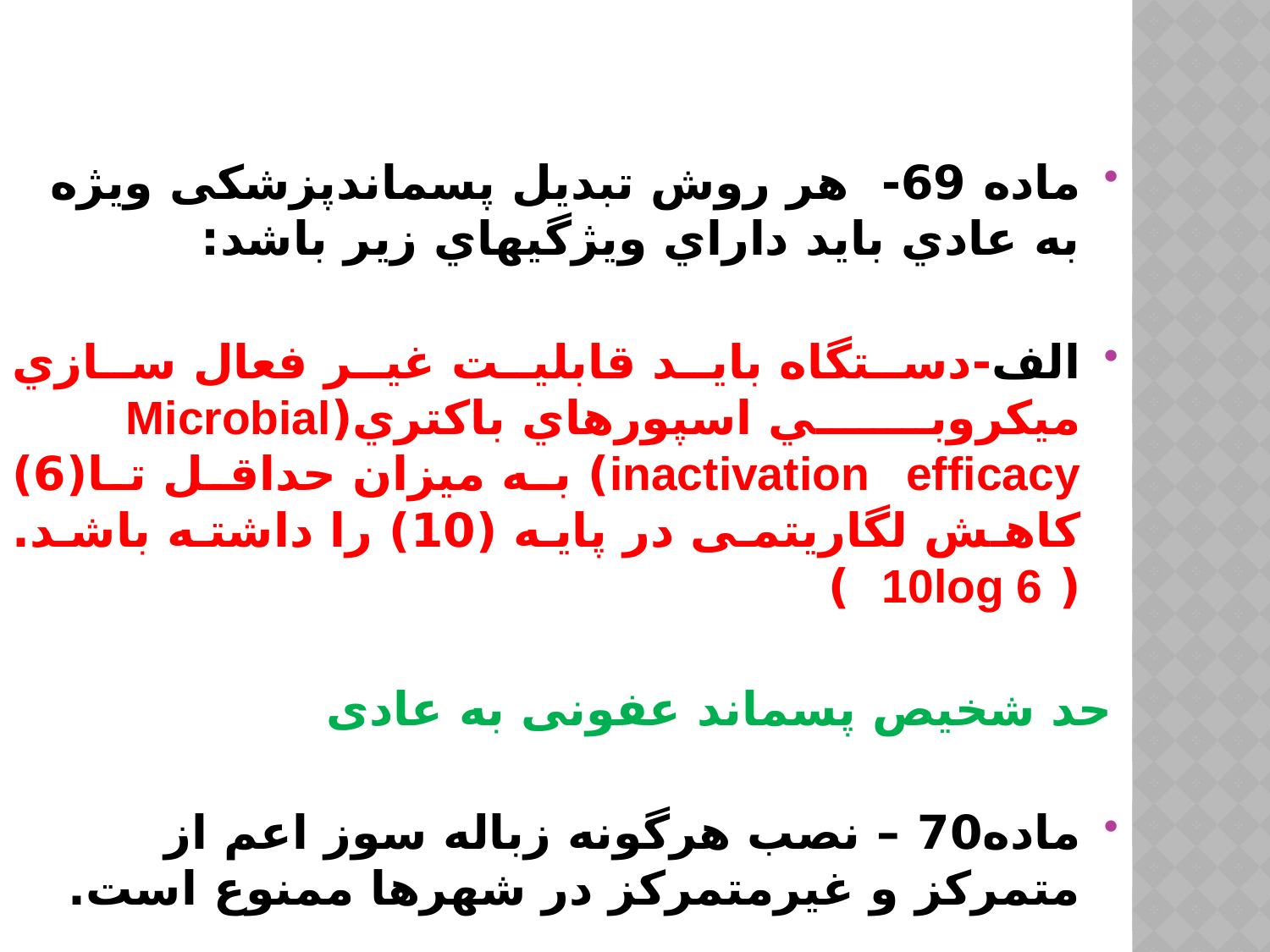

ماده 69-  هر روش تبديل پسماندپزشکی ويژه به عادي بايد داراي ويژگيهاي زير باشد:

الف-دستگاه بايد قابليت غير فعال سازي ميكروبي اسپورهاي باكتري(Microbial inactivation efficacy) به ميزان حداقل تا(6) کاهش لگاریتمی در پایه (10) را داشته باشد.( 10log 6  )

حد شخیص پسماند عفونی به عادی

ماده70 – نصب هرگونه زباله سوز اعم از متمركز و غيرمتمركز در شهرها ممنوع است.